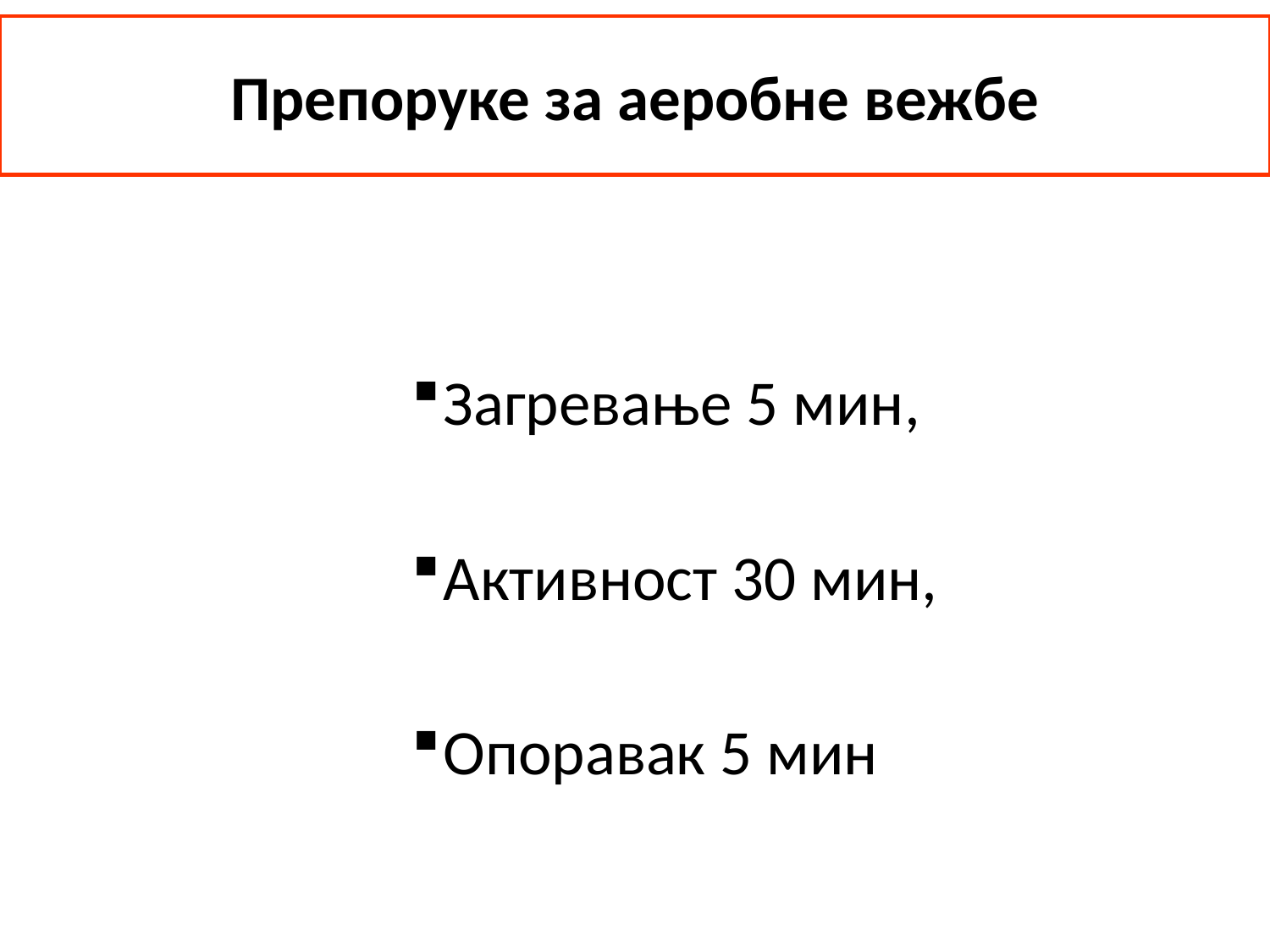

# Препоруке за аеробне вежбе

Загревање 5 мин,

Активност 30 мин,

Опоравак 5 мин